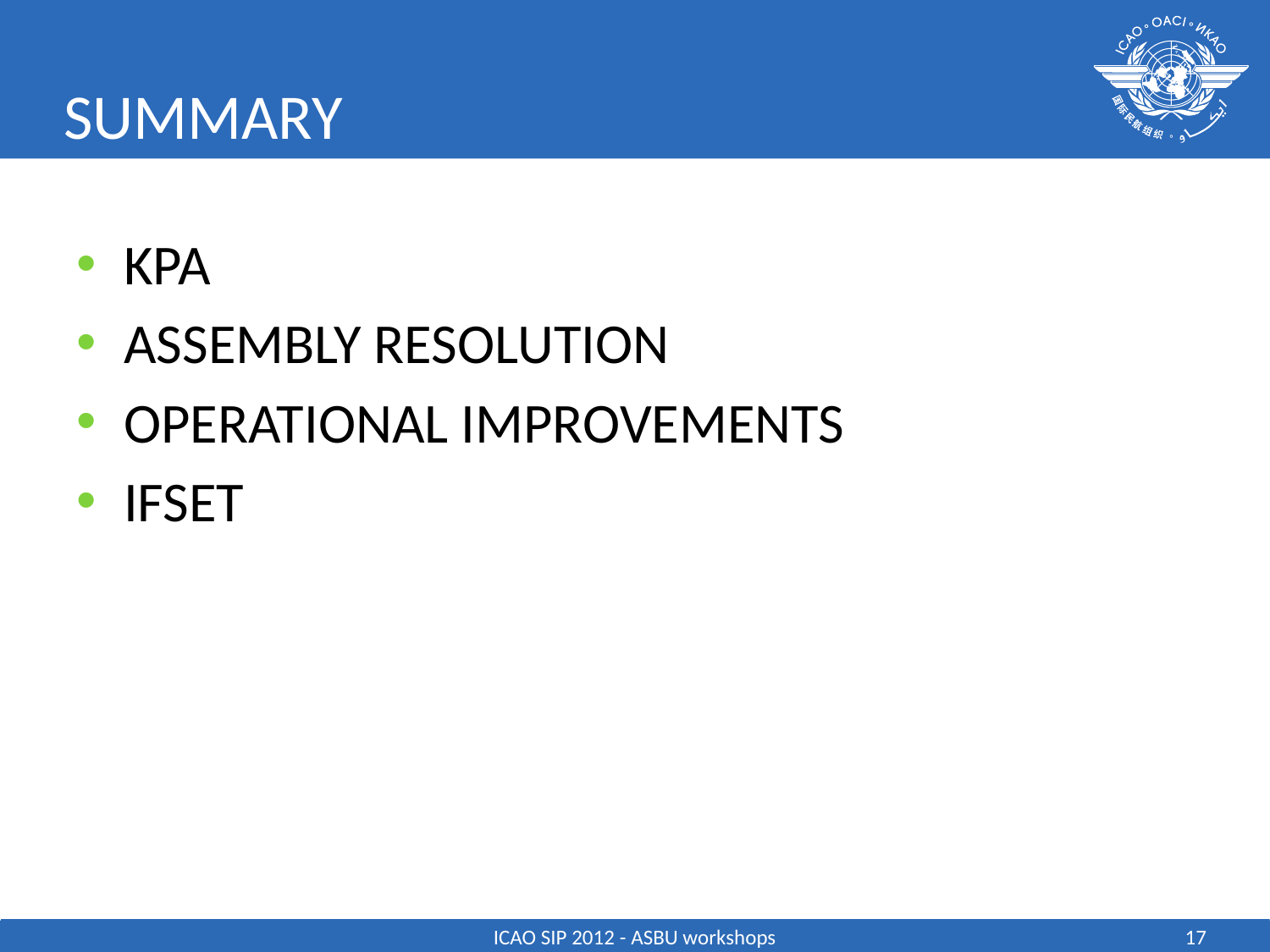

# SUMMARY

KPA
ASSEMBLY RESOLUTION
OPERATIONAL IMPROVEMENTS
IFSET

ICAO SIP 2012 - ASBU workshops
17